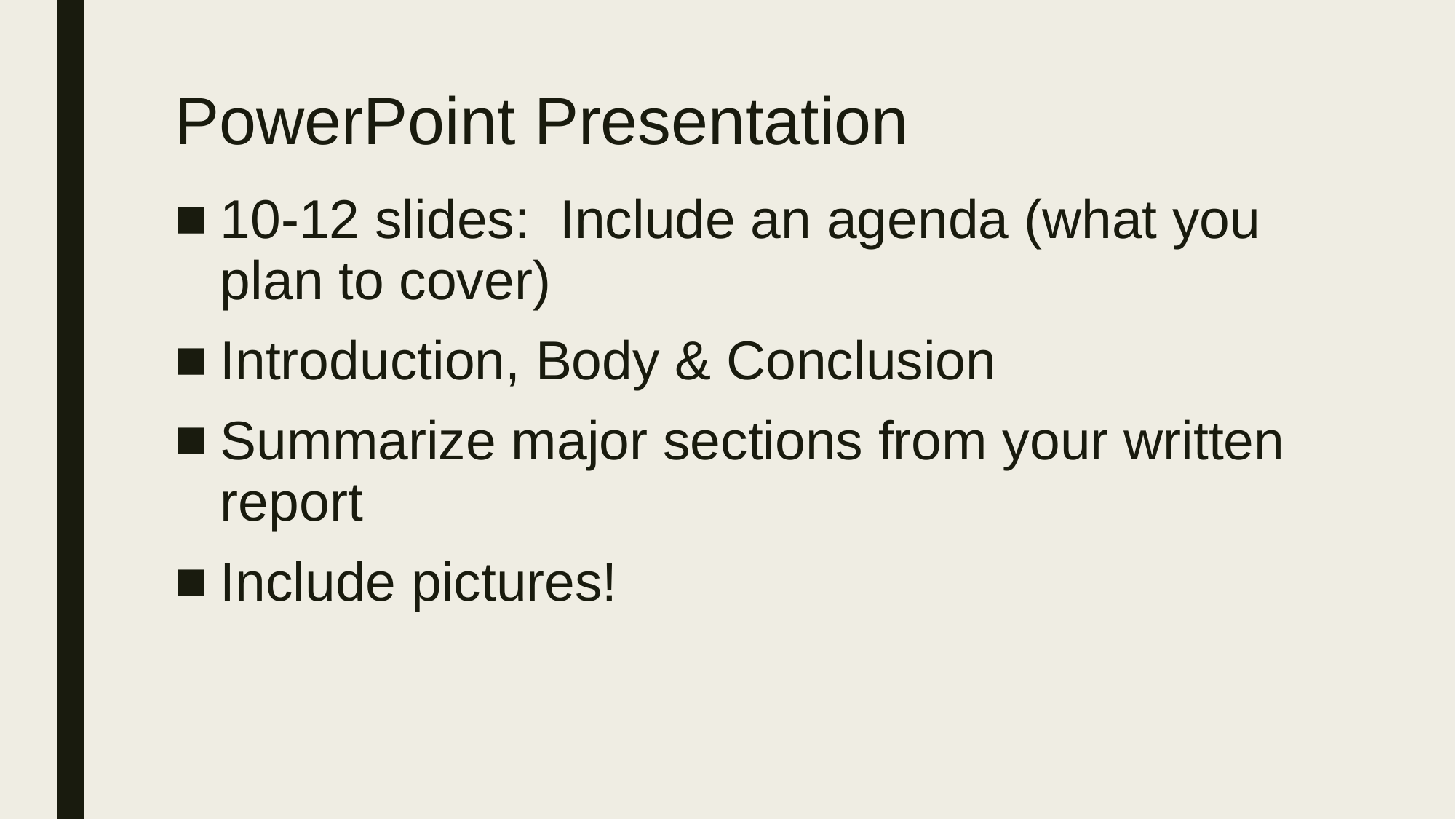

# PowerPoint Presentation
10-12 slides:  Include an agenda (what you plan to cover)
Introduction, Body & Conclusion
Summarize major sections from your written report
Include pictures!